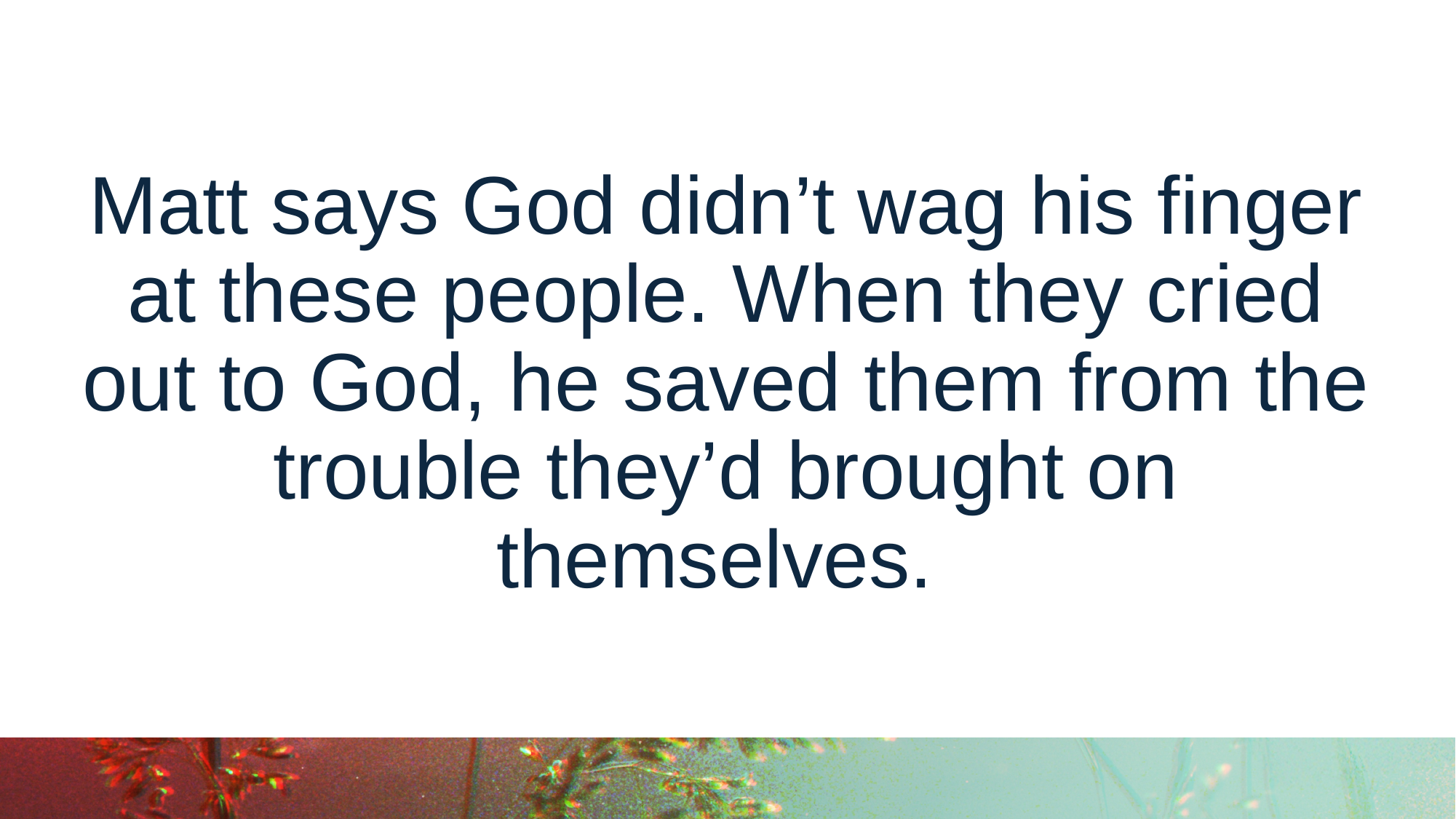

Matt says God didn’t wag his finger at these people. When they cried out to God, he saved them from the trouble they’d brought on themselves.